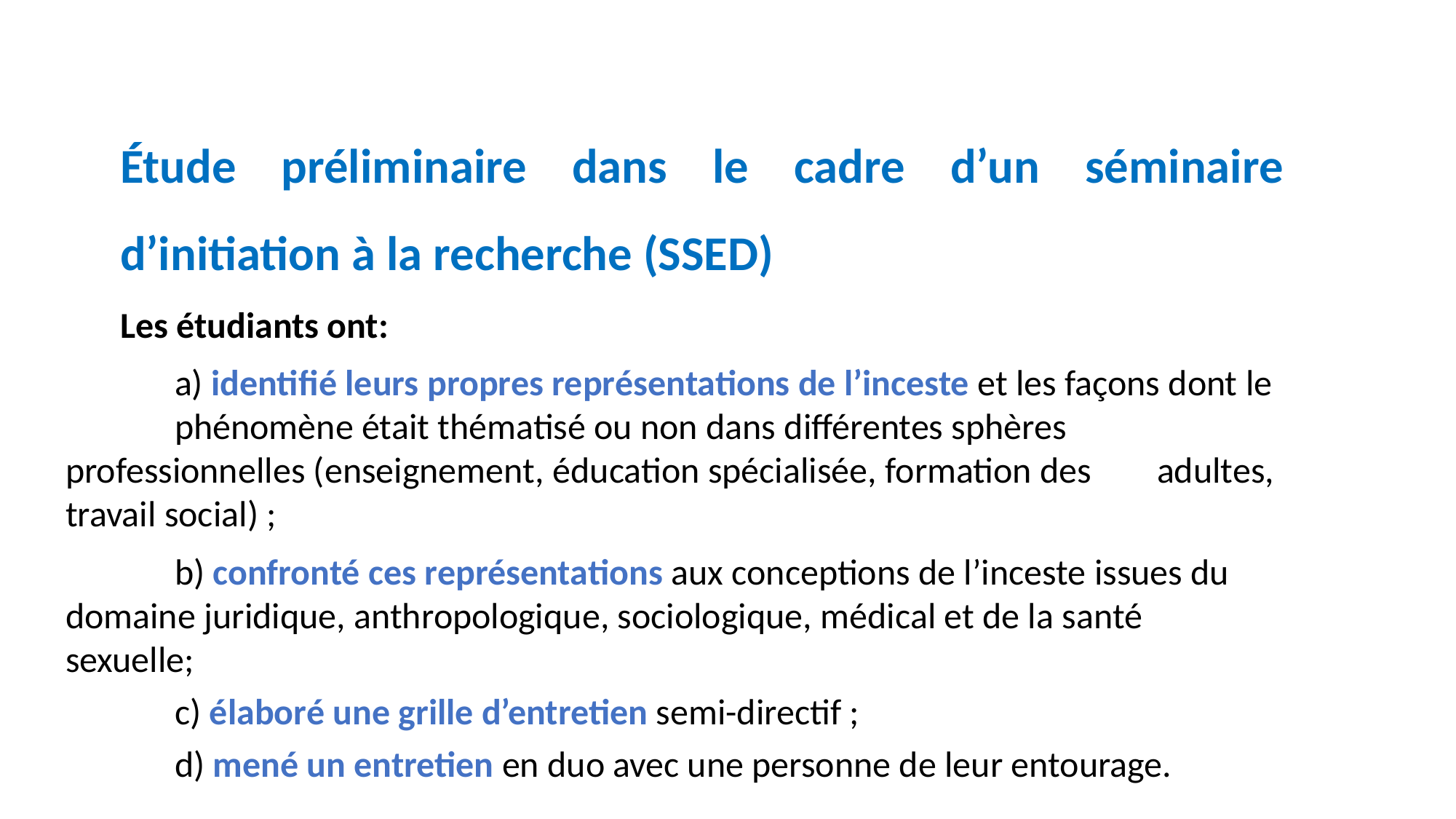

Étude préliminaire dans le cadre d’un séminaire d’initiation à la recherche (SSED)
Les étudiants ont:

	a) identifié leurs propres représentations de l’inceste et les façons dont le 	phénomène était thématisé ou non dans différentes sphères 	professionnelles (enseignement, éducation spécialisée, formation des 	adultes, travail social) ;

	b) confronté ces représentations aux conceptions de l’inceste issues du 	domaine juridique, anthropologique, sociologique, médical et de la santé 	sexuelle;

	c) élaboré une grille d’entretien semi-directif ;

	d) mené un entretien en duo avec une personne de leur entourage.